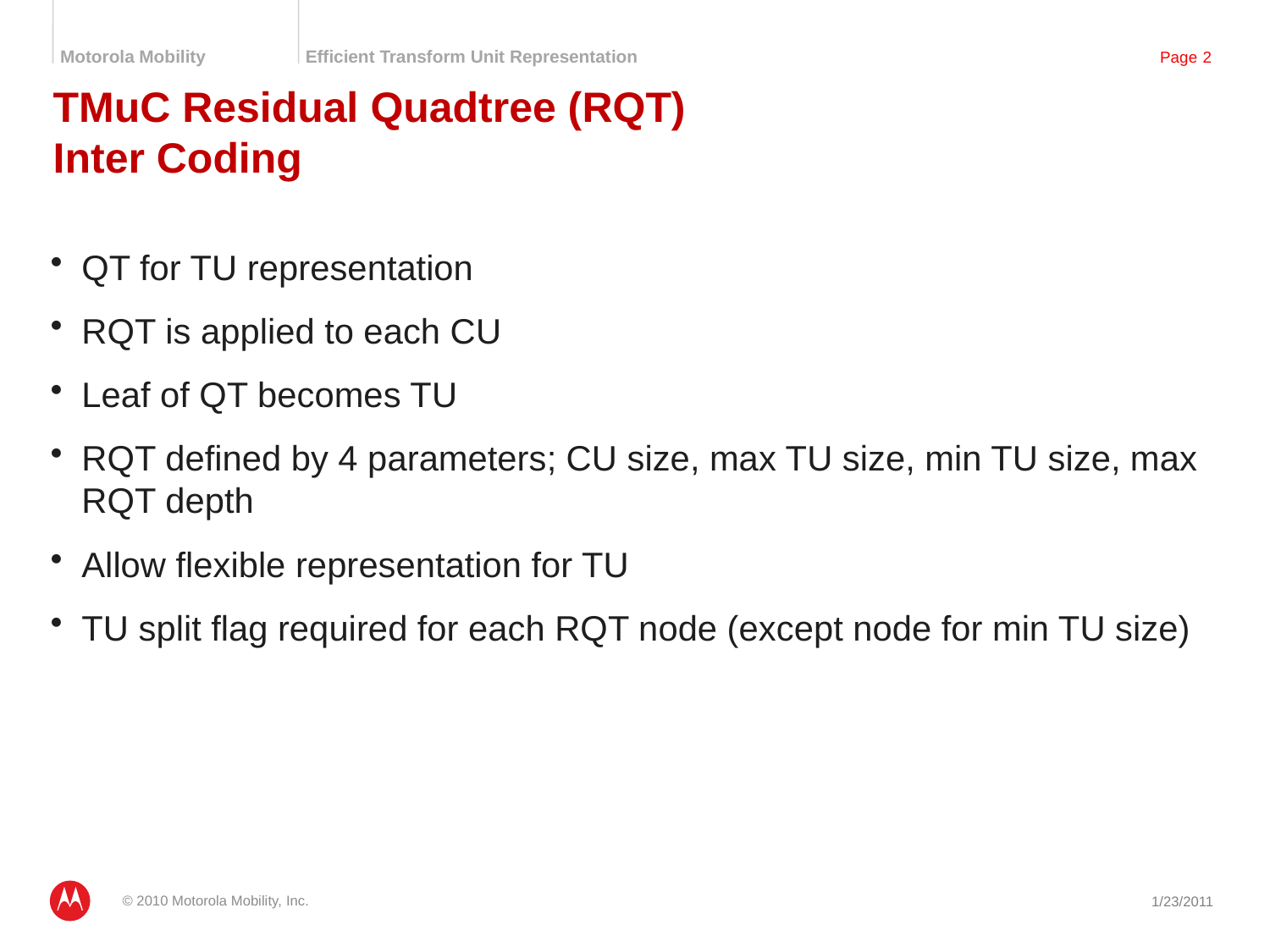

# TMuC Residual Quadtree (RQT) Inter Coding
QT for TU representation
RQT is applied to each CU
Leaf of QT becomes TU
RQT defined by 4 parameters; CU size, max TU size, min TU size, max RQT depth
Allow flexible representation for TU
TU split flag required for each RQT node (except node for min TU size)
© 2010 Motorola Mobility, Inc.
1/23/2011